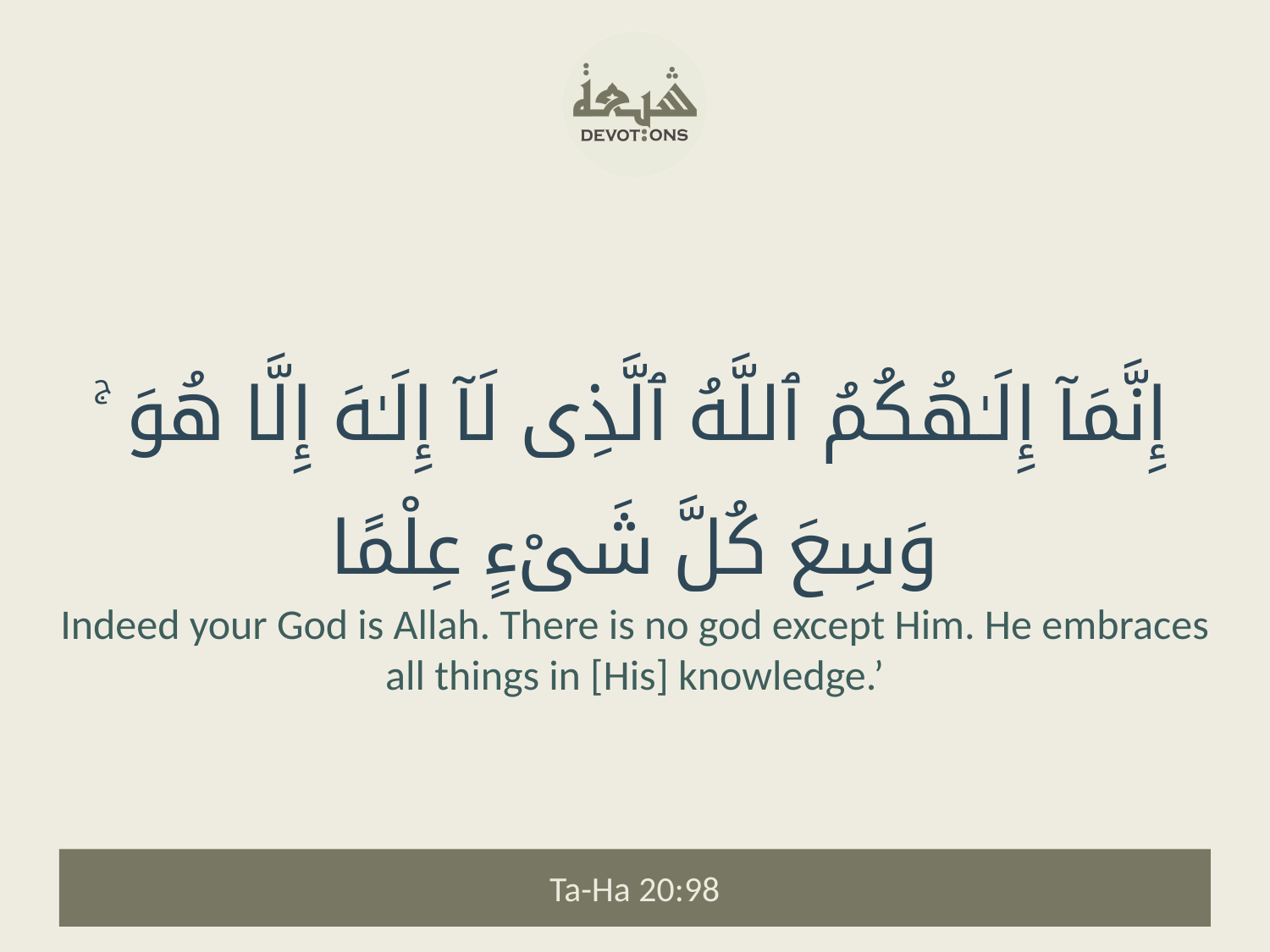

إِنَّمَآ إِلَـٰهُكُمُ ٱللَّهُ ٱلَّذِى لَآ إِلَـٰهَ إِلَّا هُوَ ۚ وَسِعَ كُلَّ شَىْءٍ عِلْمًا
Indeed your God is Allah. There is no god except Him. He embraces all things in [His] knowledge.’
Ta-Ha 20:98